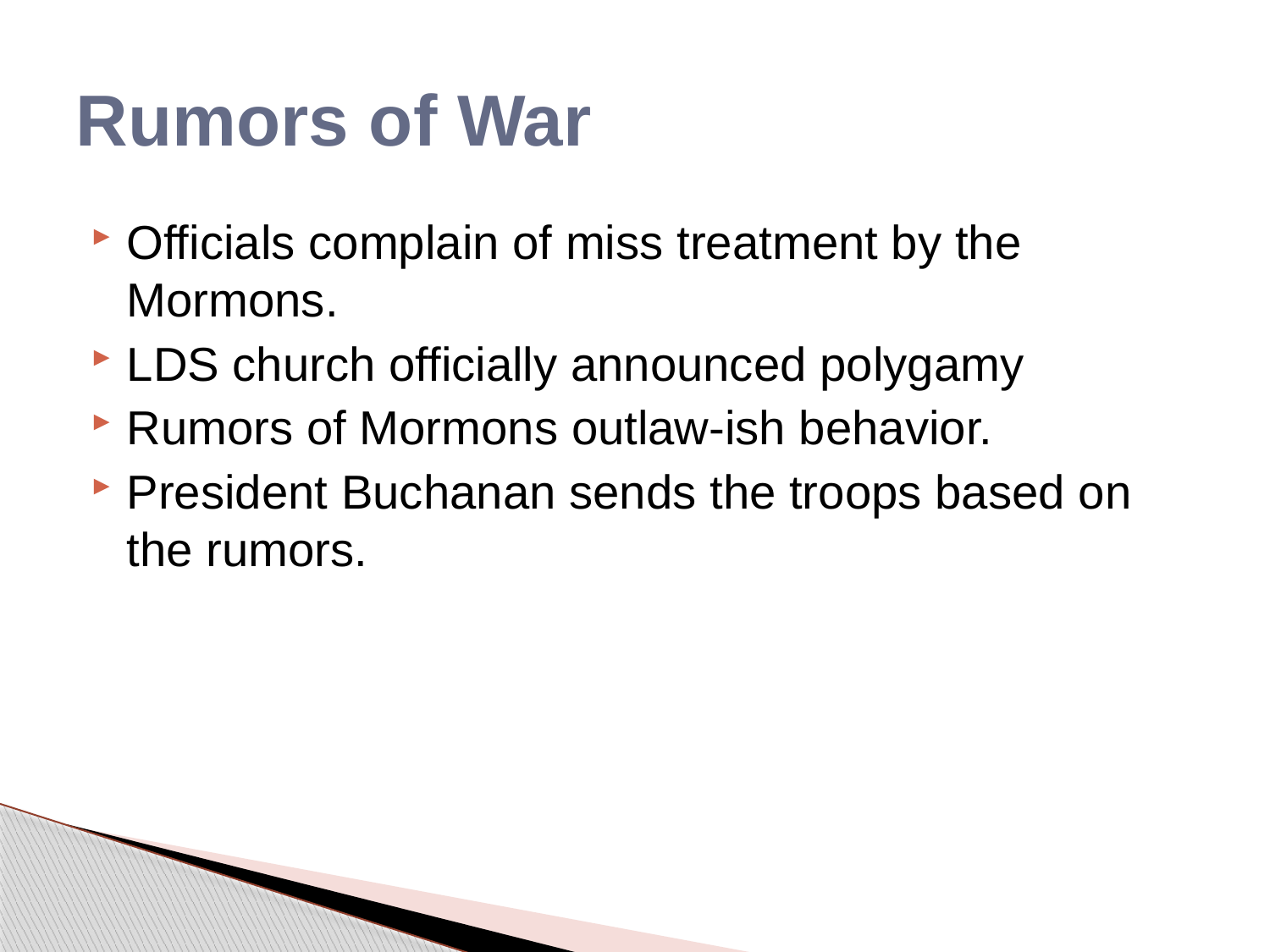

# Rumors of War
Officials complain of miss treatment by the Mormons.
LDS church officially announced polygamy
Rumors of Mormons outlaw-ish behavior.
President Buchanan sends the troops based on the rumors.